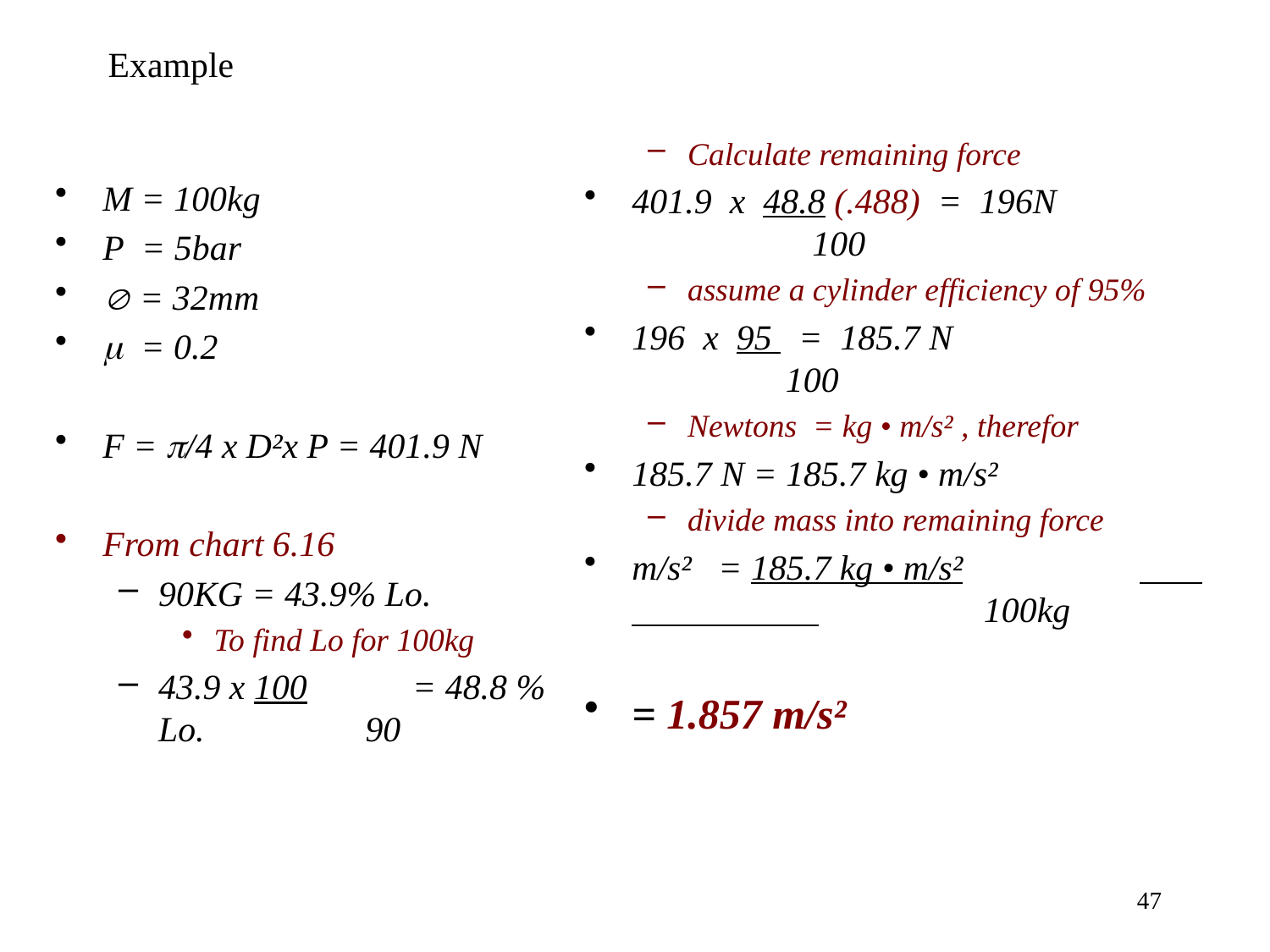

# Example
Calculate remaining force
401.9  x  48.8 (.488)  =  196N		      100
assume a cylinder efficiency of 95%
196  x  95   =  185.7 N			   100
Newtons  = kg • m/s² , therefor
185.7 N = 185.7 kg • m/s²
divide mass into remaining force
m/s²   = 185.7 kg • m/s²		                             	           100kg

= 1.857 m/s²
M = 100kg
P  = 5bar
∅ = 32mm
μ  = 0.2

F = π/4 x D²x P = 401.9 N

From chart 6.16
90KG = 43.9% Lo.
To find Lo for 100kg
43.9 x 100	= 48.8 % Lo.	         90
47